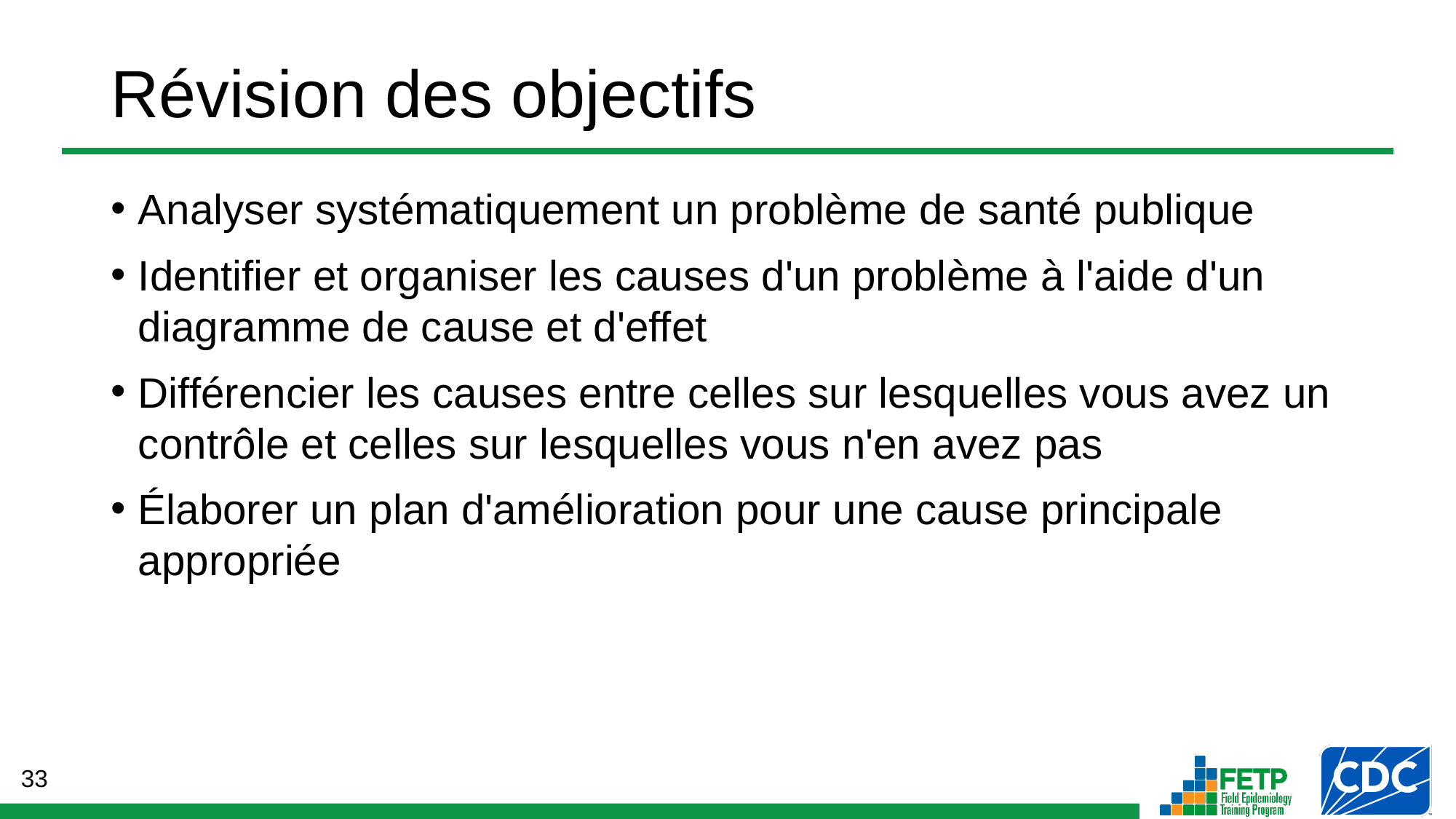

# Révision des objectifs
Analyser systématiquement un problème de santé publique
Identifier et organiser les causes d'un problème à l'aide d'un diagramme de cause et d'effet
Différencier les causes entre celles sur lesquelles vous avez un contrôle et celles sur lesquelles vous n'en avez pas
Élaborer un plan d'amélioration pour une cause principale appropriée